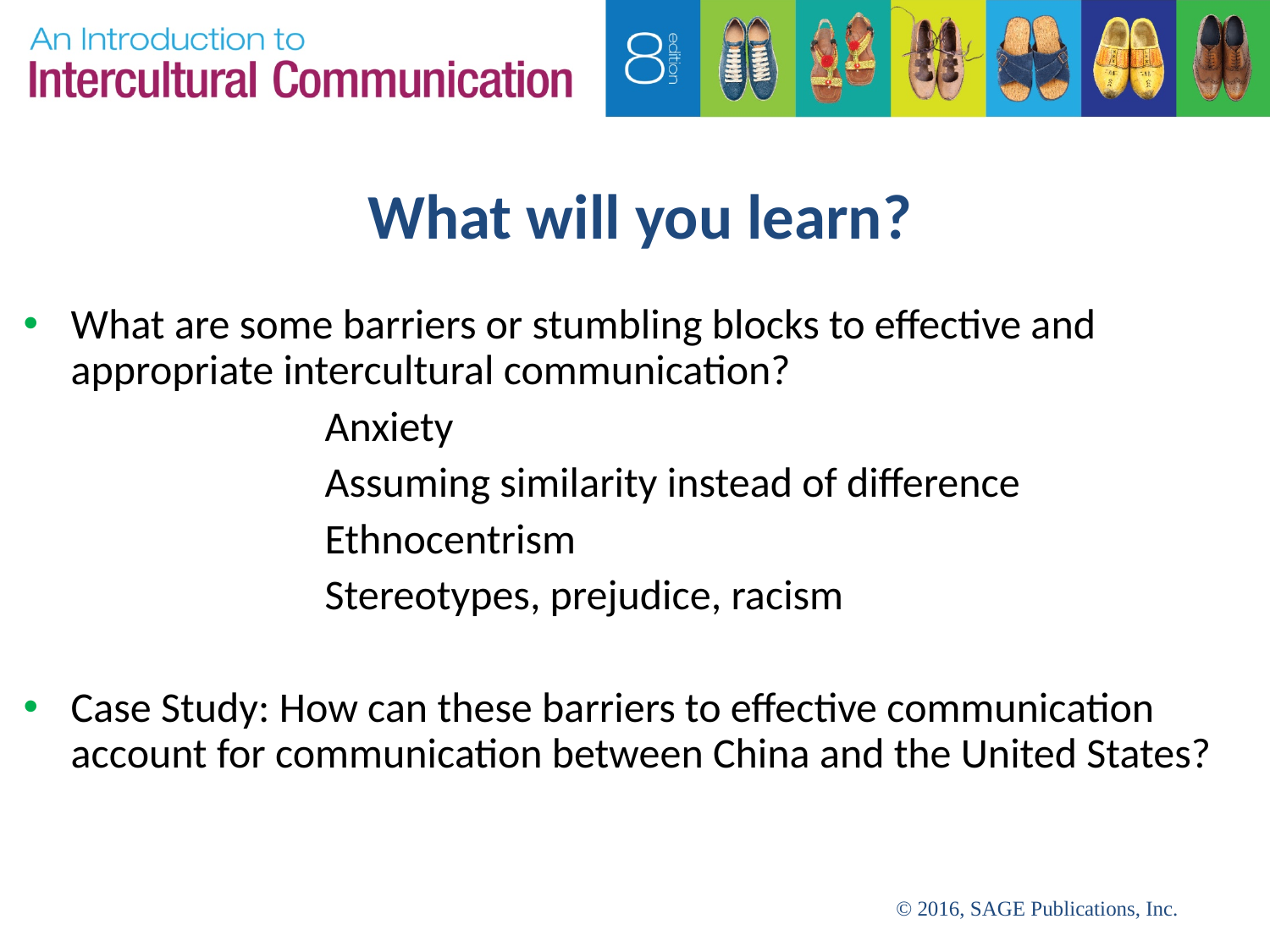

# What will you learn?
What are some barriers or stumbling blocks to effective and appropriate intercultural communication?
			Anxiety
			Assuming similarity instead of difference
			Ethnocentrism
			Stereotypes, prejudice, racism

Case Study: How can these barriers to effective communication account for communication between China and the United States?
© 2016, SAGE Publications, Inc.